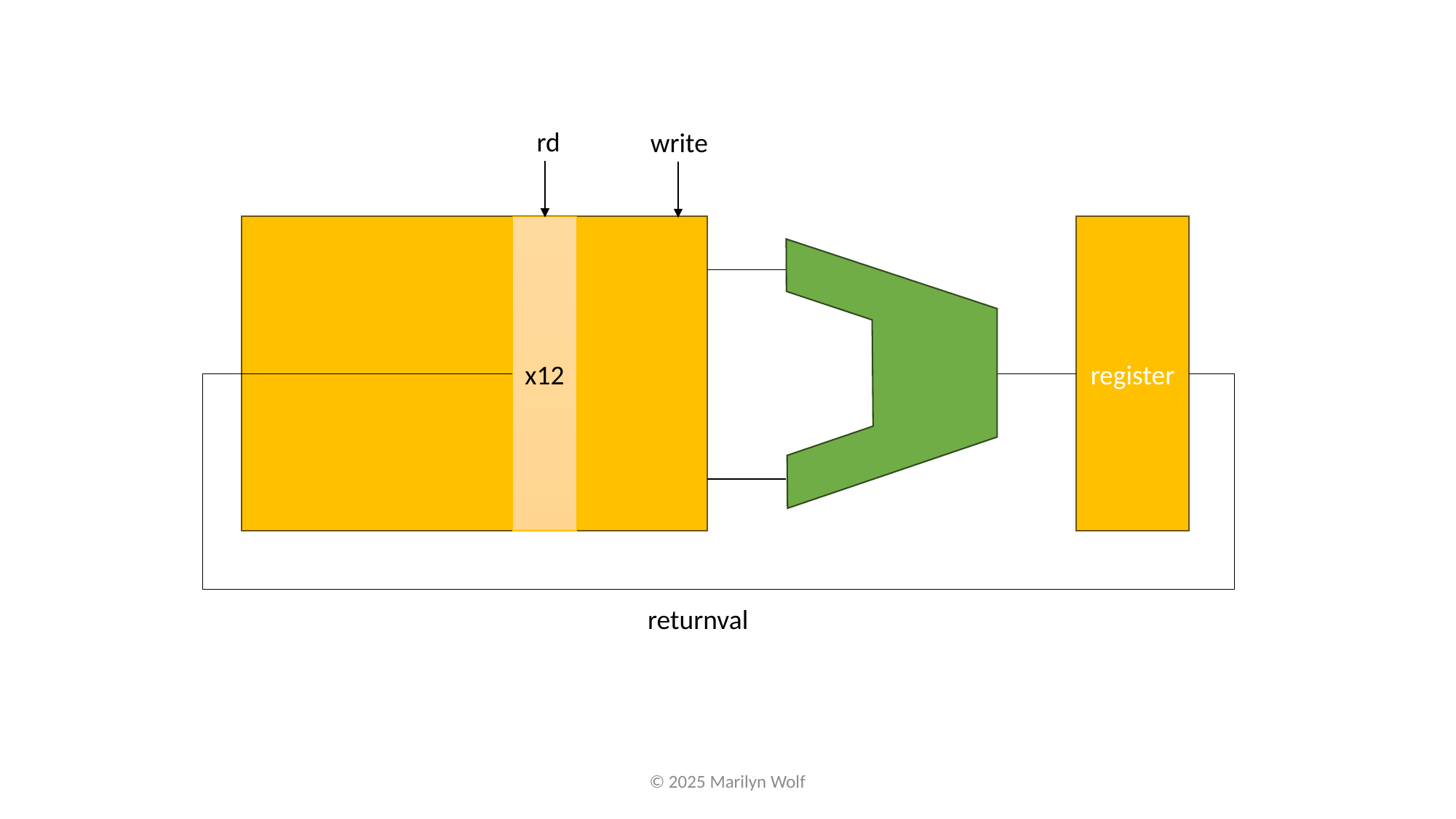

rd
write
x12

register

returnval
© 2025 Marilyn Wolf